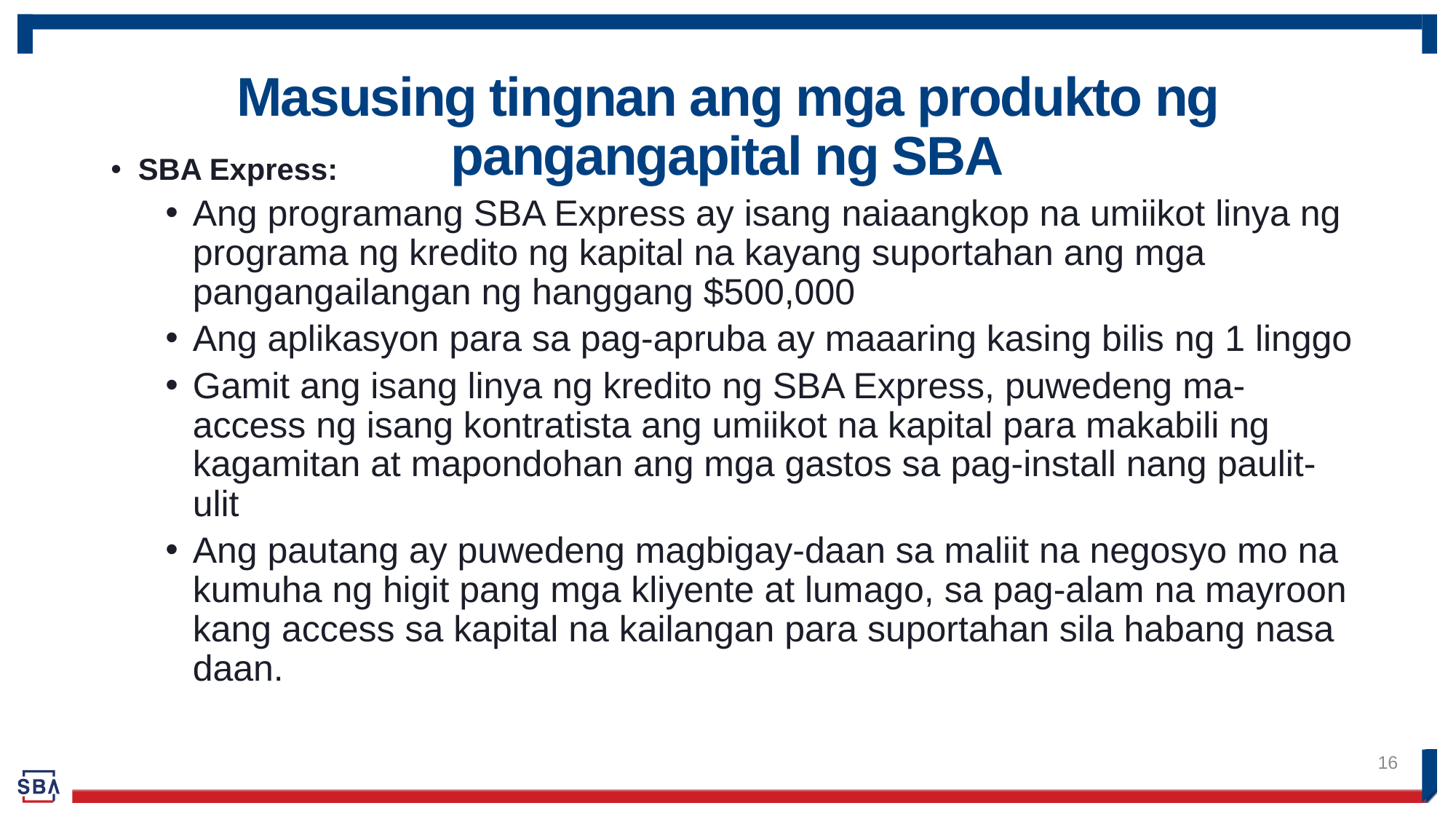

# Masusing tingnan ang mga produkto ng pangangapital ng SBA
SBA Express:
Ang programang SBA Express ay isang naiaangkop na umiikot linya ng programa ng kredito ng kapital na kayang suportahan ang mga pangangailangan ng hanggang $500,000
Ang aplikasyon para sa pag-apruba ay maaaring kasing bilis ng 1 linggo
Gamit ang isang linya ng kredito ng SBA Express, puwedeng ma-access ng isang kontratista ang umiikot na kapital para makabili ng kagamitan at mapondohan ang mga gastos sa pag-install nang paulit-ulit
Ang pautang ay puwedeng magbigay-daan sa maliit na negosyo mo na kumuha ng higit pang mga kliyente at lumago, sa pag-alam na mayroon kang access sa kapital na kailangan para suportahan sila habang nasa daan.
16